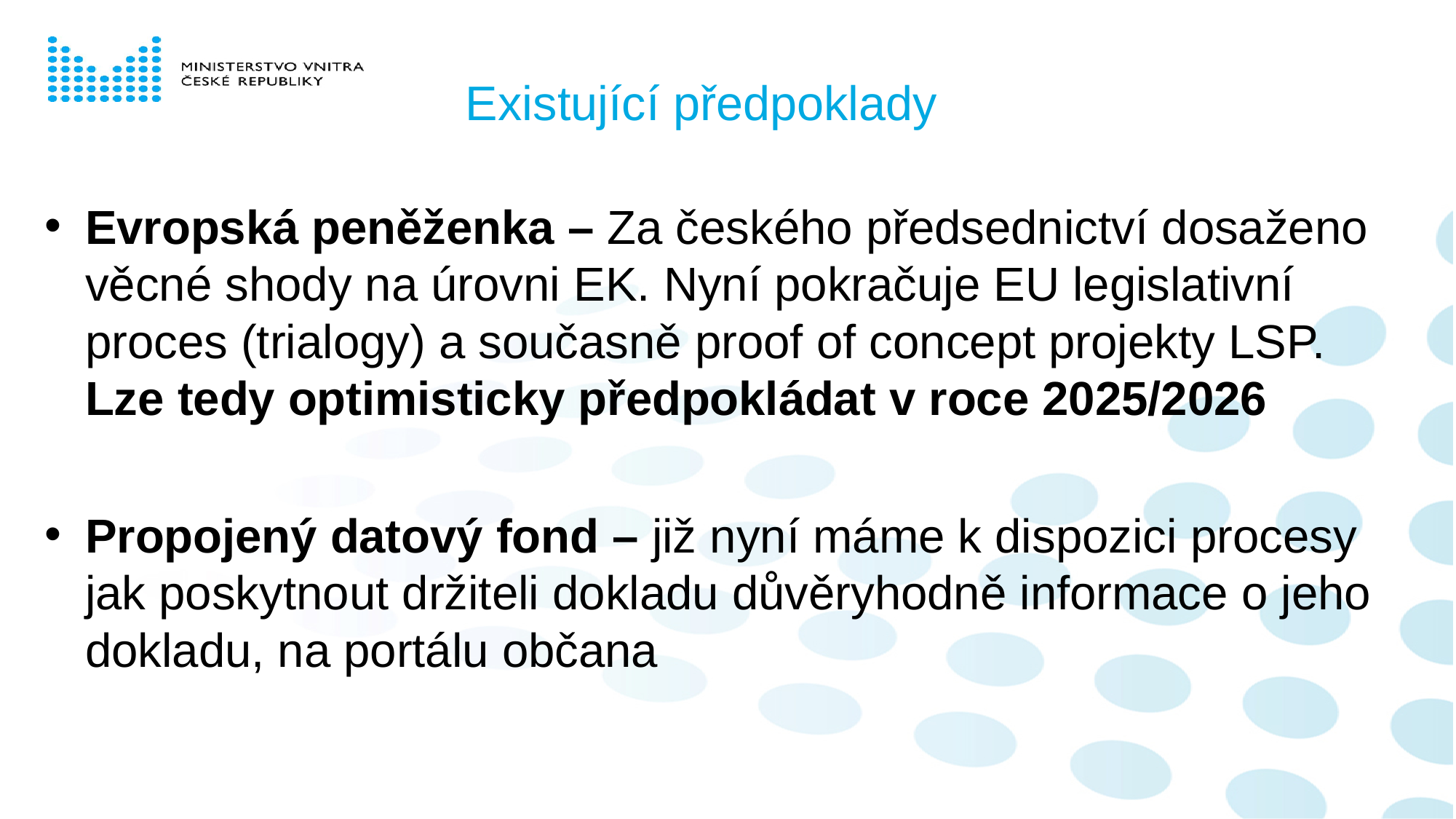

# Existující předpoklady
Evropská peněženka – Za českého předsednictví dosaženo věcné shody na úrovni EK. Nyní pokračuje EU legislativní proces (trialogy) a současně proof of concept projekty LSP. Lze tedy optimisticky předpokládat v roce 2025/2026

Propojený datový fond – již nyní máme k dispozici procesy jak poskytnout držiteli dokladu důvěryhodně informace o jeho dokladu, na portálu občana